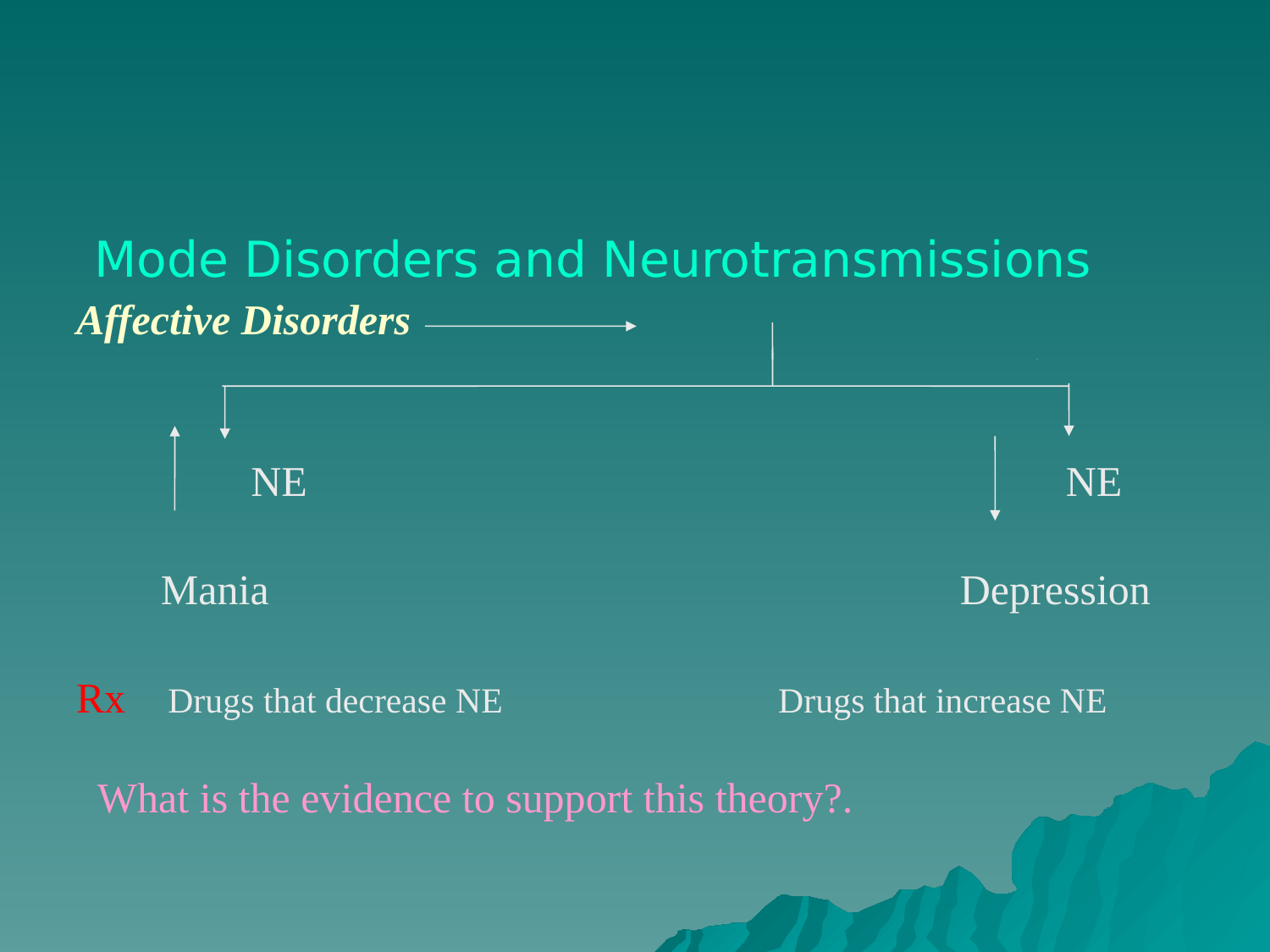

Mode Disorders and Neurotransmissions
Affective Disorders

		NE					                 NE

        Mania				                   Depression

Rx    Drugs that decrease NE                          Drugs that increase NE

  What is the evidence to support this theory?.